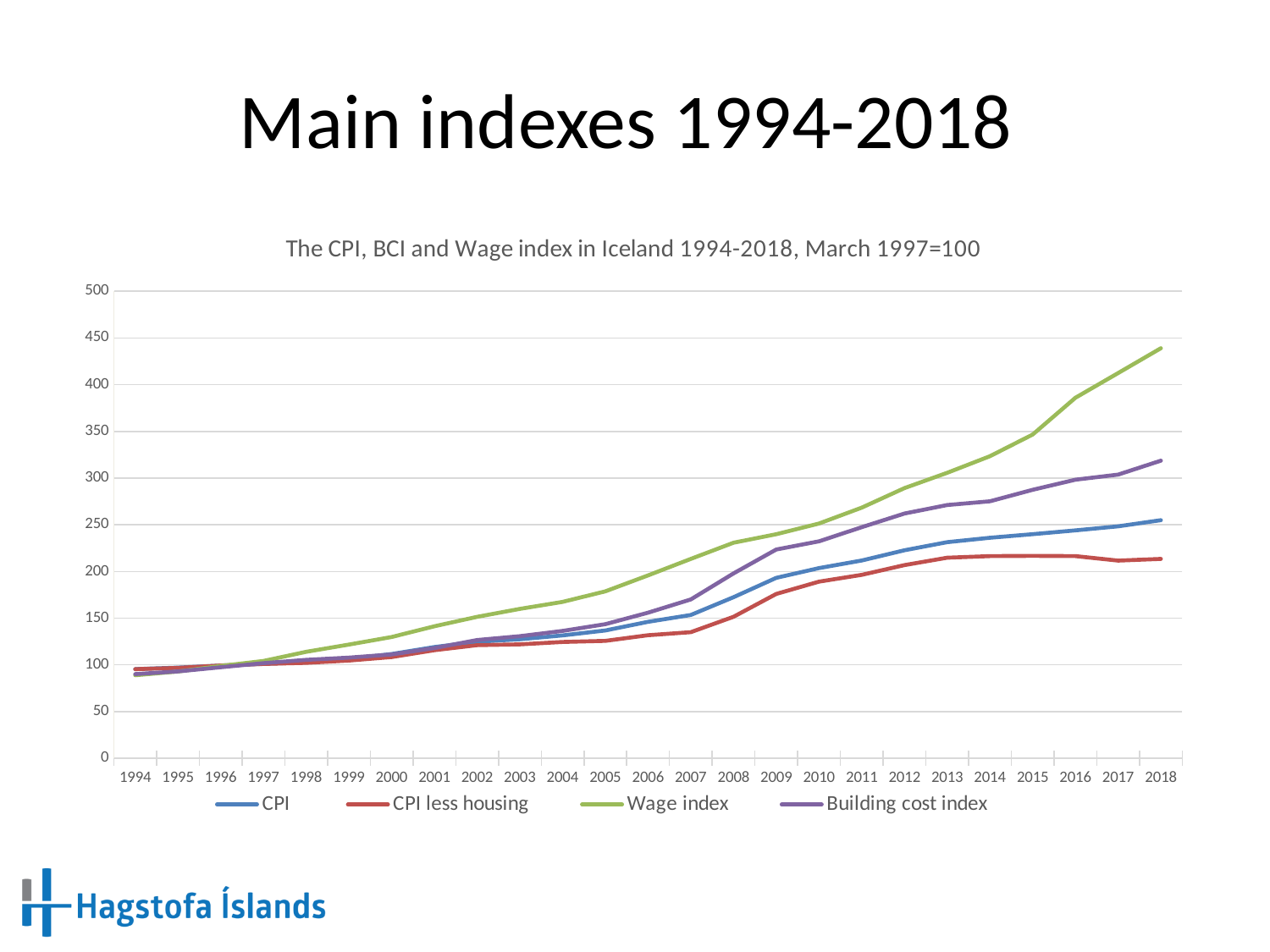

# Main indexes 1994-2018

### Chart: The CPI, BCI and Wage index in Iceland 1994-2018, March 1997=100

| Category | CPI  | CPI less housing | Wage index | Building cost index |
|---|---|---|---|---|
| 1994 | 95.45964125560539 | 95.40229885057472 | 88.89632107023412 | 90.09512937595127 |
| 1995 | 97.08520179372196 | 96.77066228790368 | 92.90969899665552 | 92.98706240487061 |
| 1996 | 99.2713004484305 | 99.3431855500821 | 98.8628762541806 | 97.47336377473366 |
| 1997 | 101.06502242152466 | 100.98522167487684 | 104.21404682274249 | 101.83409436834094 |
| 1998 | 102.74663677130044 | 102.13464696223318 | 113.9799331103679 | 105.39193302891931 |
| 1999 | 106.27802690582959 | 104.59770114942528 | 121.73913043478262 | 107.77016742770167 |
| 2000 | 111.60313901345292 | 108.37438423645321 | 129.83277591973243 | 111.14155251141553 |
| 2001 | 119.05829596412556 | 115.7088122605364 | 141.33779264214047 | 117.99086757990867 |
| 2002 | 124.77578475336321 | 121.0727969348659 | 151.438127090301 | 126.59436834094366 |
| 2003 | 127.41031390134529 | 121.94854953475644 | 159.93311036789297 | 130.734398782344 |
| 2004 | 131.502242152466 | 124.52107279693487 | 167.42474916387962 | 136.3660578386606 |
| 2005 | 136.82735426009 | 125.67049808429118 | 178.72909698996656 | 143.56164383561642 |
| 2006 | 146.07623318385652 | 131.74603174603175 | 195.7859531772575 | 155.85235920852358 |
| 2007 | 153.41928251121075 | 135.03010399562123 | 213.44481605351172 | 170.07229832572295 |
| 2008 | 172.47757847533632 | 151.50519978106186 | 230.76923076923075 | 197.91856925418568 |
| 2009 | 193.16143497757847 | 175.91680350301039 | 239.86622073578596 | 223.47412480974126 |
| 2010 | 203.5874439461883 | 189.10782703886153 | 251.371237458194 | 232.27168949771695 |
| 2011 | 211.71524663677127 | 196.38752052545158 | 268.4 | 247.3934550989345 |
| 2012 | 222.70179372197308 | 206.7870826491516 | 289.29765886287623 | 262.0433789954338 |
| 2013 | 231.33408071748875 | 214.72359058565957 | 305.68561872909703 | 271.16057838660583 |
| 2014 | 236.042600896861 | 216.420361247947 | 323.4113712374582 | 275.18645357686455 |
| 2015 | 239.910313901345 | 216.69403393541327 | 346.62207357859535 | 287.4771689497717 |
| 2016 | 244.002242152466 | 216.42036124794743 | 386.0200668896321 | 298.2800608828006 |
| 2017 | 248.3183856502242 | 211.60372194854955 | 412.441471571906 | 303.74429223744295 |
| 2018 | 254.93273542600895 | 213.40996168582373 | 439.0635451505017 | 318.67579908675793 |